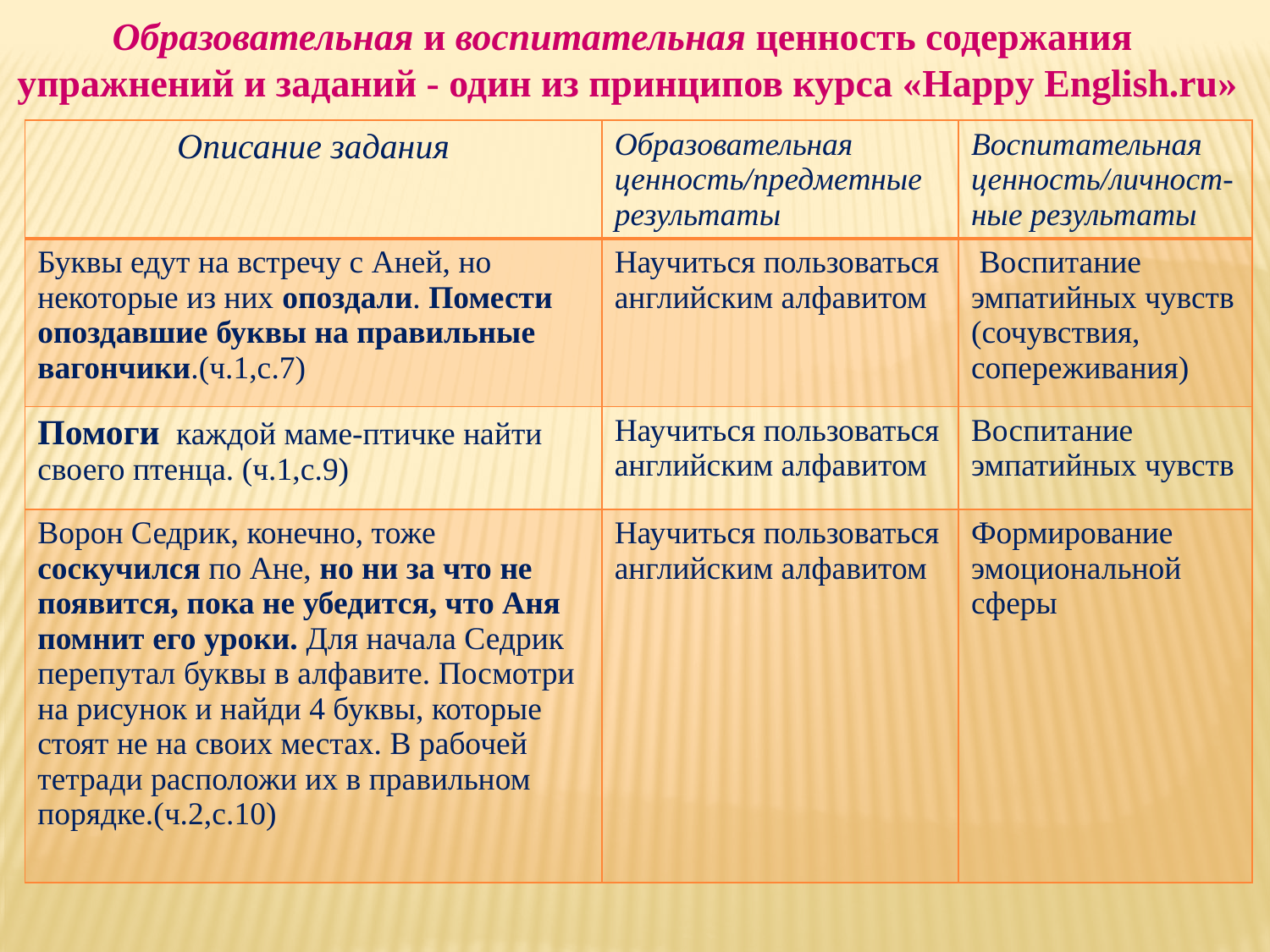

Образовательная и воспитательная ценность содержания  упражнений и заданий - один из принципов курса «Happy English.ru»
| Описание задания | Образовательная ценность/предметные результаты | Воспитательная ценность/личност-ные результаты |
| --- | --- | --- |
| Буквы едут на встречу с Аней, но некоторые из них опоздали. Помести опоздавшие буквы на правильные вагончики.(ч.1,с.7) | Научиться пользоваться английским алфавитом | Воспитание эмпатийных чувств (сочувствия, сопереживания) |
| Помоги каждой маме-птичке найти своего птенца. (ч.1,с.9) | Научиться пользоваться английским алфавитом | Воспитание эмпатийных чувств |
| Ворон Седрик, конечно, тоже соскучился по Ане, но ни за что не появится, пока не убедится, что Аня помнит его уроки. Для начала Седрик перепутал буквы в алфавите. Посмотри на рисунок и найди 4 буквы, которые стоят не на своих местах. В рабочей тетради расположи их в правильном порядке.(ч.2,с.10) | Научиться пользоваться английским алфавитом | Формирование эмоциональной сферы |